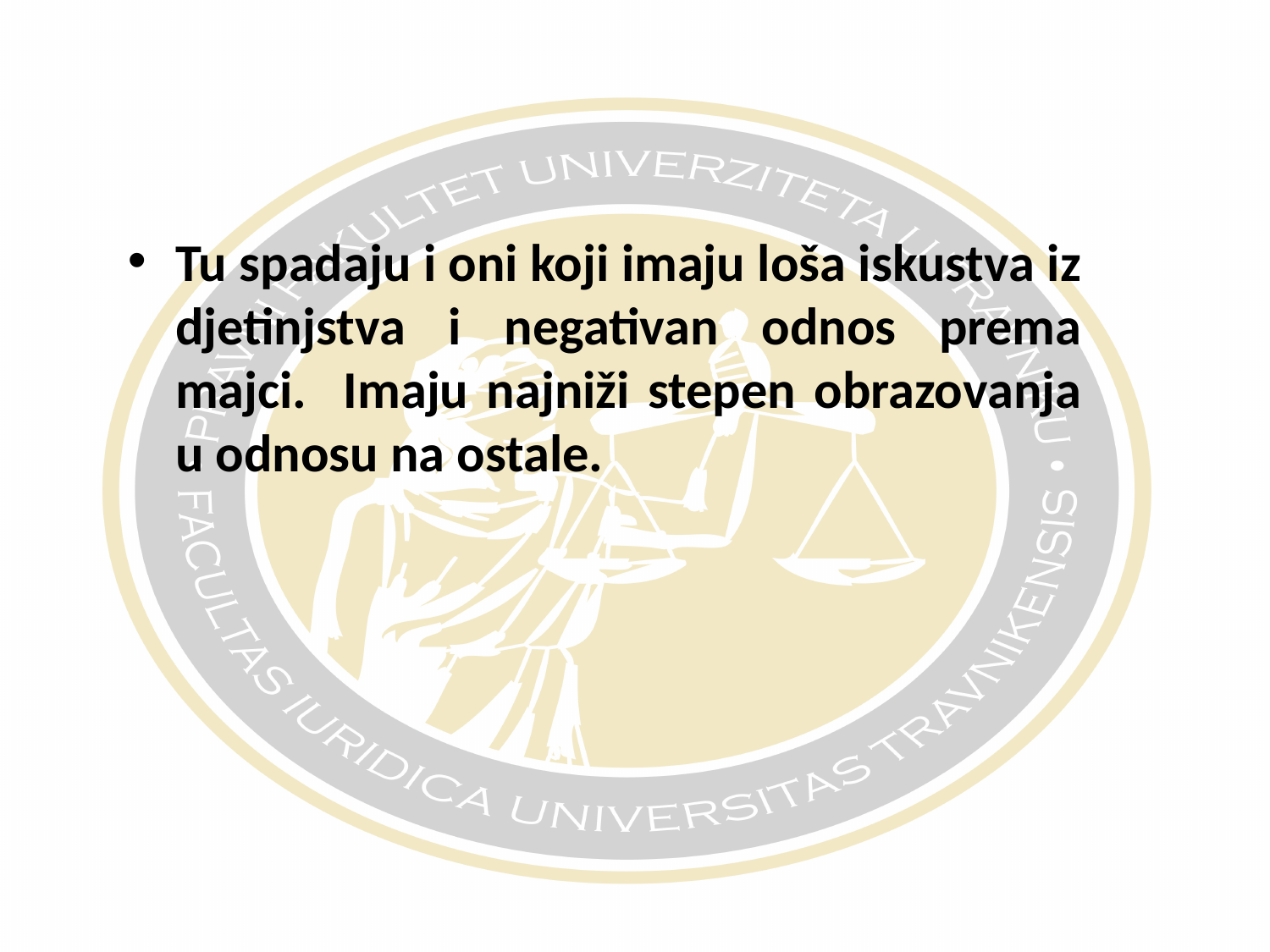

#
Tu spadaju i oni koji imaju loša iskustva iz djetinjstva i negativan odnos prema majci.  Imaju najniži stepen obrazovanja u odnosu na ostale.